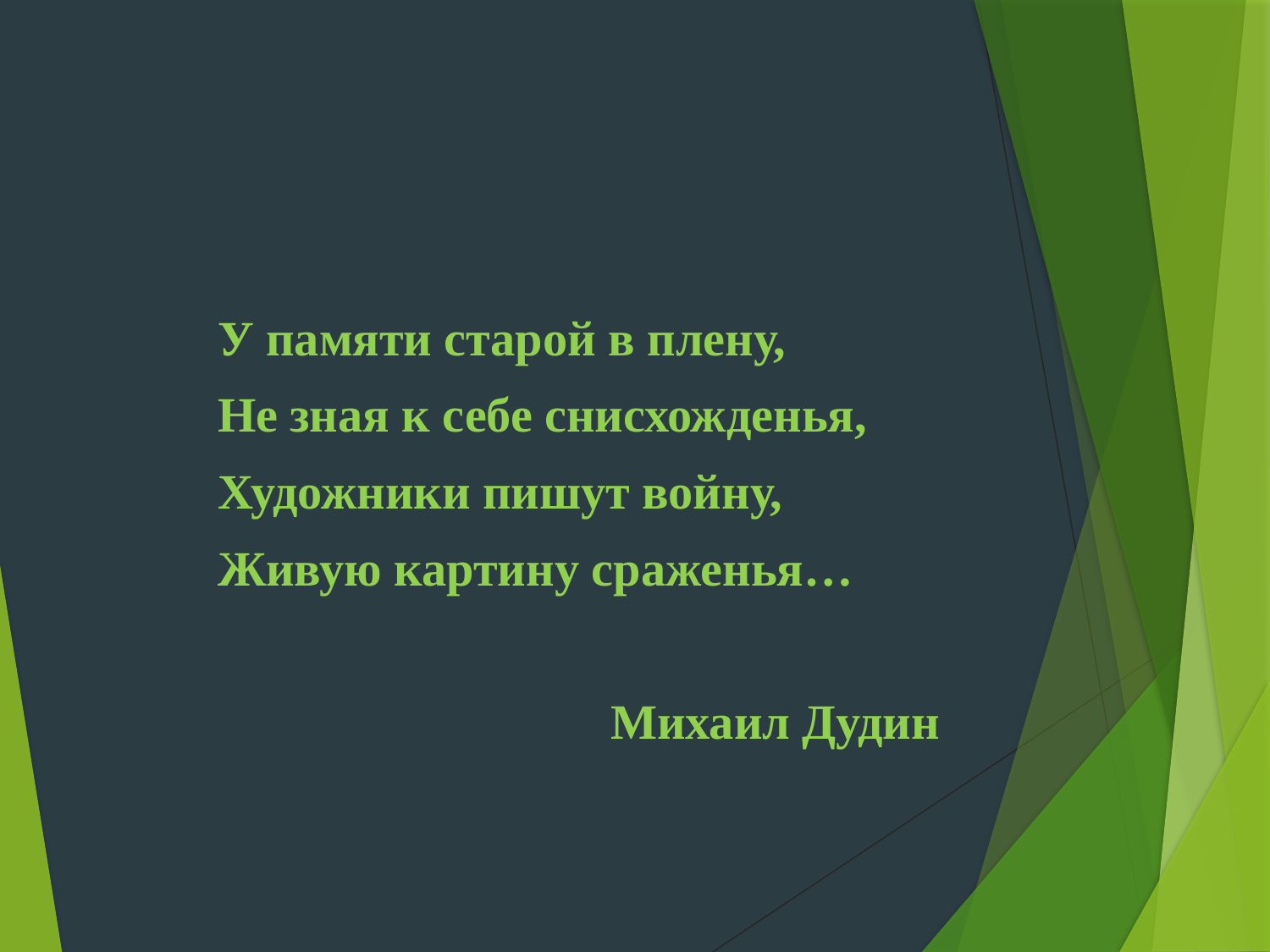

У памяти старой в плену,
Не зная к себе снисхожденья,
Художники пишут войну,
Живую картину сраженья…

                                Михаил Дудин